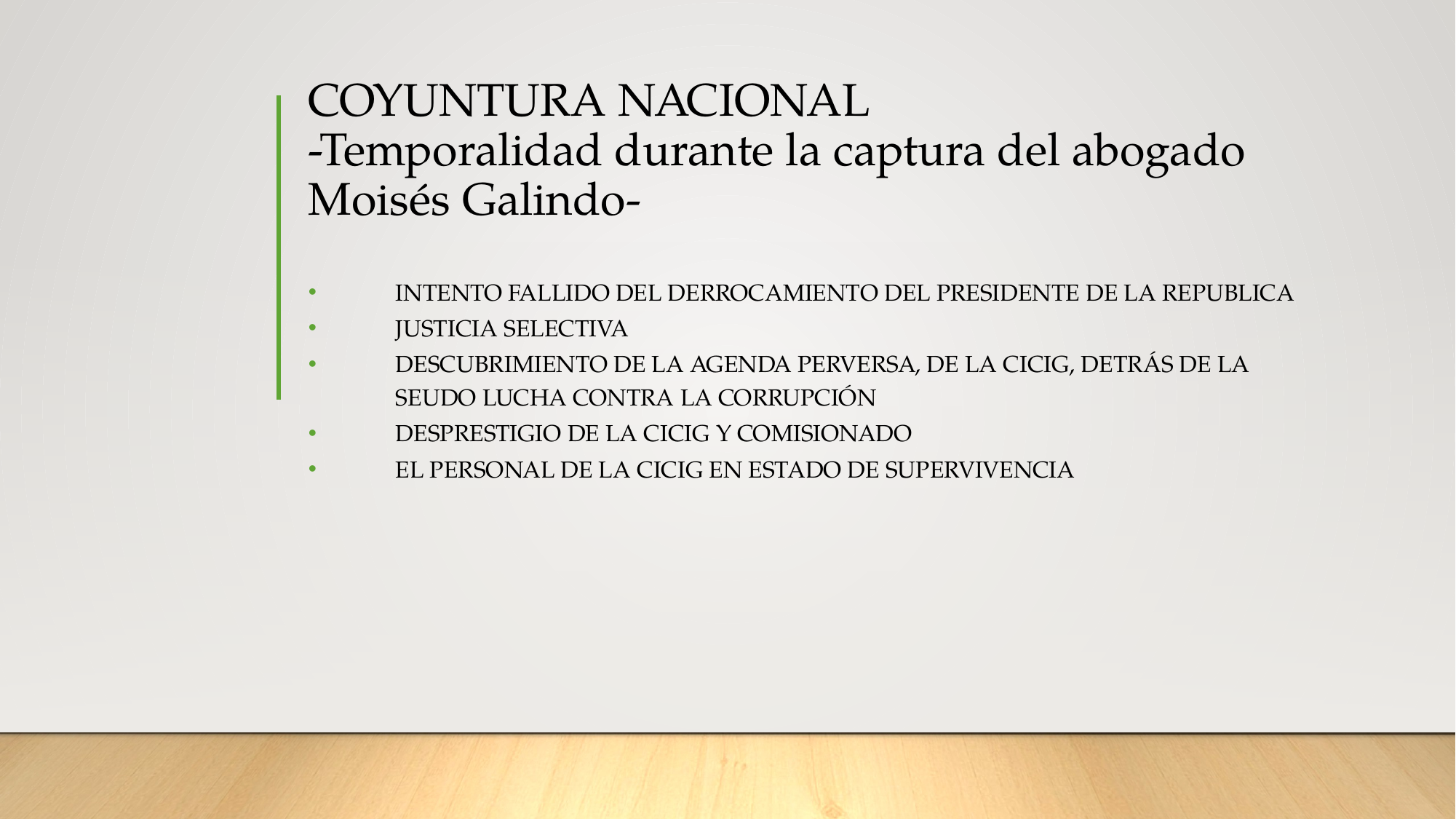

# COYUNTURA NACIONAL -Temporalidad durante la captura del abogado Moisés Galindo-
Intento fallido del derrocamiento del presidente de la republica
Justicia selectiva
DESCUBRIMIENTO DE LA Agenda perversa, DE LA CICIG, detrás de la SEUDO lucha contra la corrupción
Desprestigio de la cicig y comisionado
EL PERSONAL DE LA CICIG EN ESTADO DE SUPERVIVENCIA